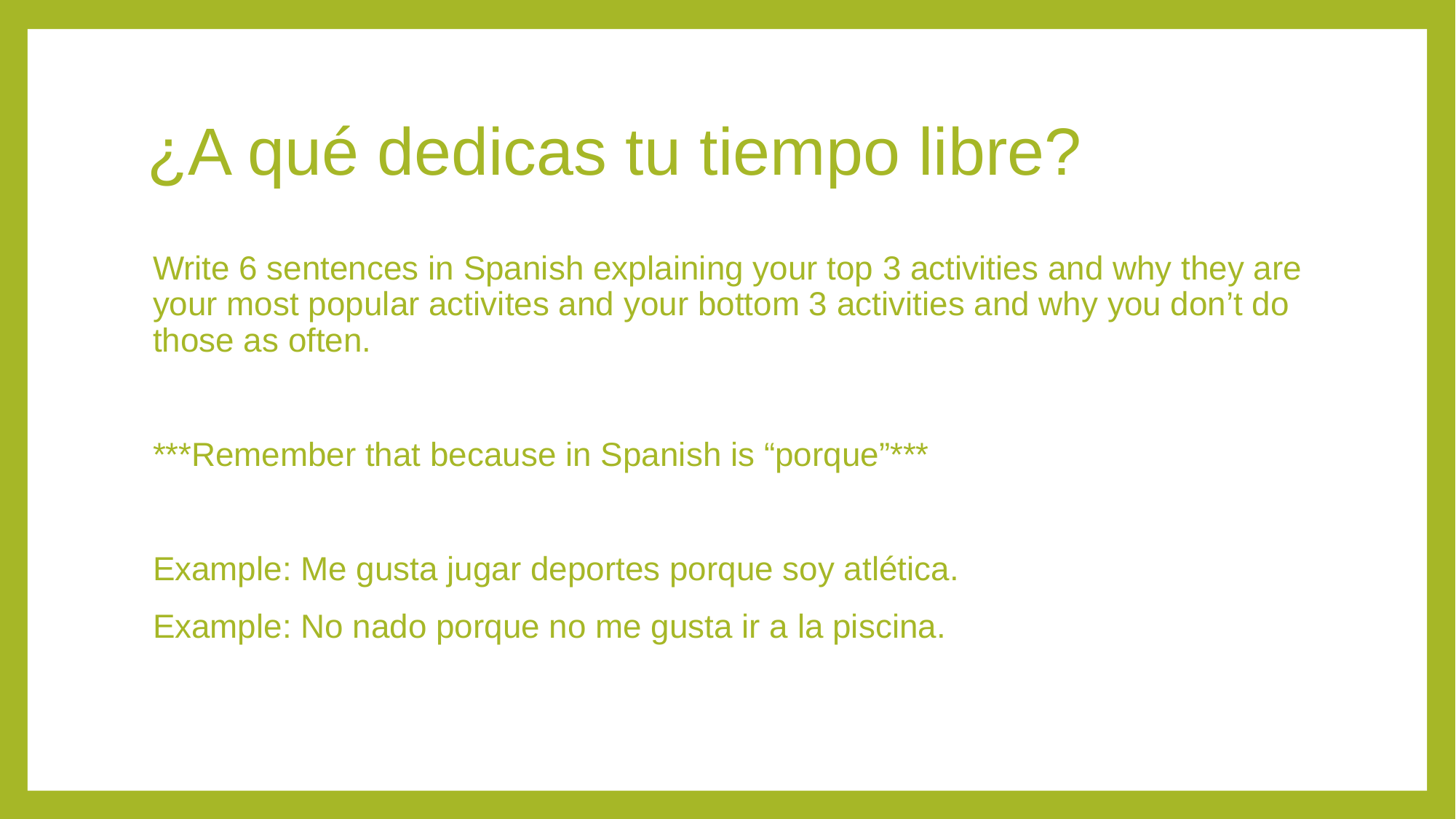

# ¿A qué dedicas tu tiempo libre?
Write 6 sentences in Spanish explaining your top 3 activities and why they are your most popular activites and your bottom 3 activities and why you don’t do those as often.

***Remember that because in Spanish is “porque”***

Example: Me gusta jugar deportes porque soy atlética.
Example: No nado porque no me gusta ir a la piscina.